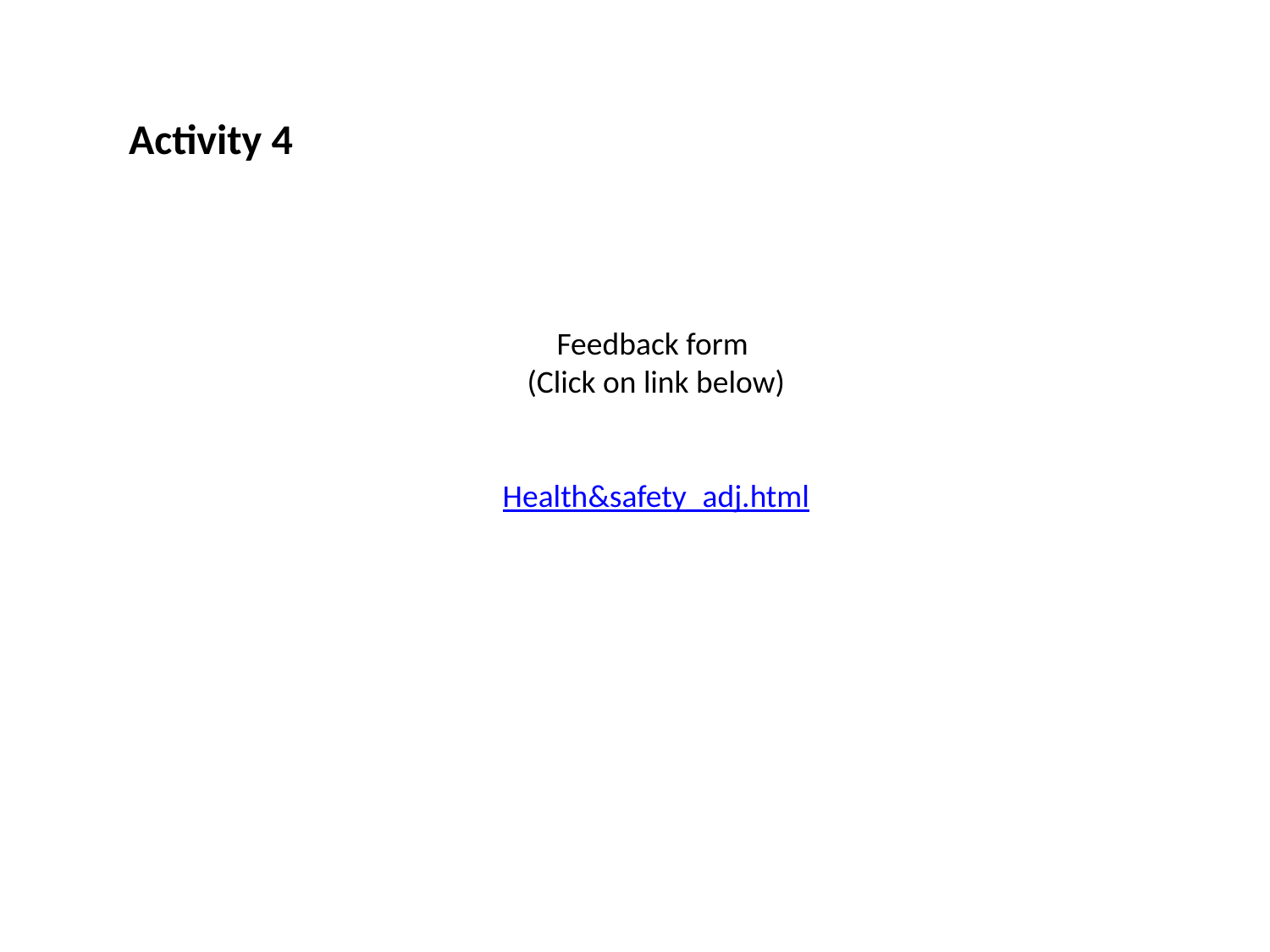

Activity 4
Feedback form
(Click on link below)

Health&safety_adj.html